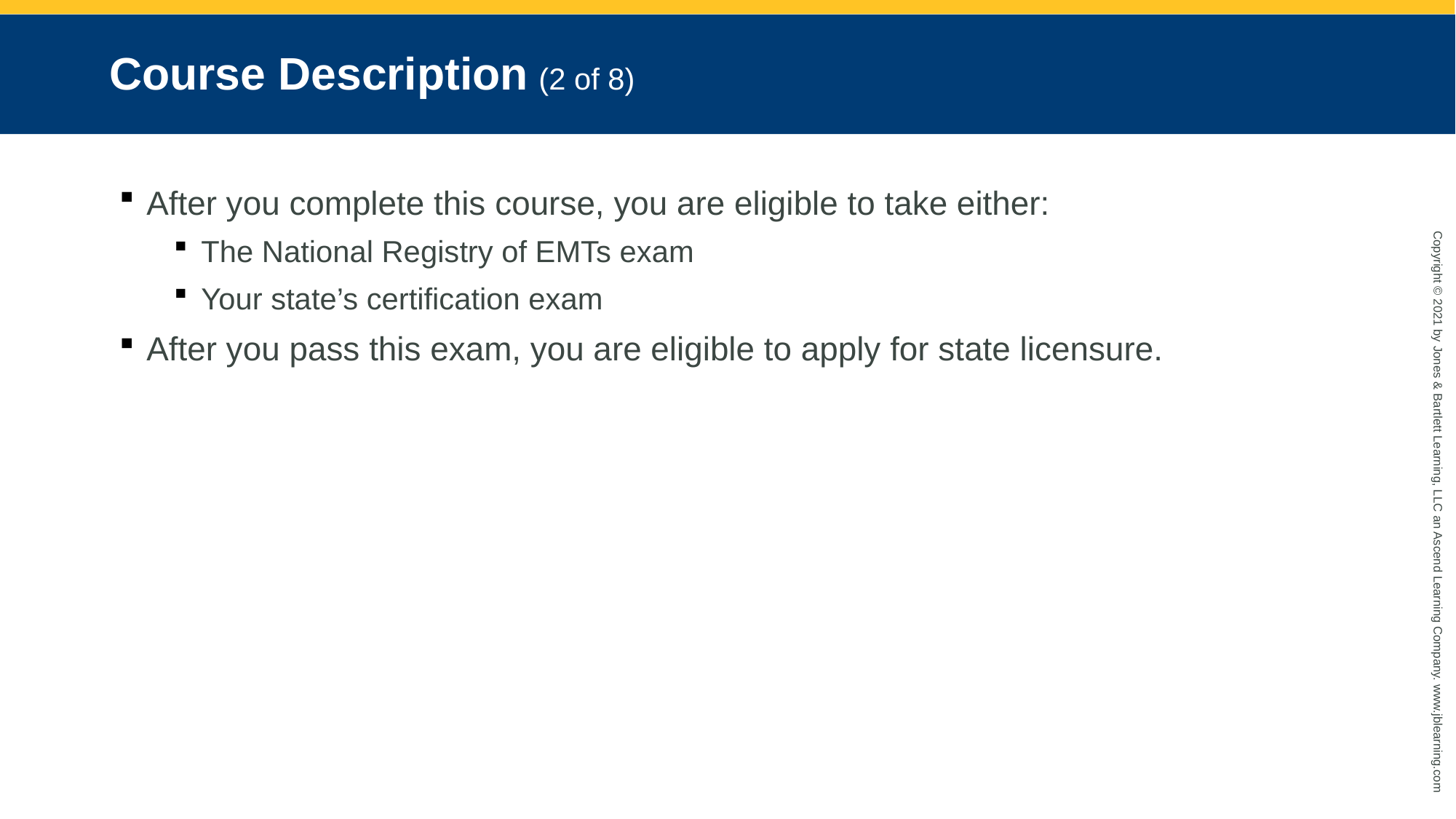

Course Description (2 of 8)
After you complete this course, you are eligible to take either:
The National Registry of EMTs exam
Your state’s certification exam
After you pass this exam, you are eligible to apply for state licensure.